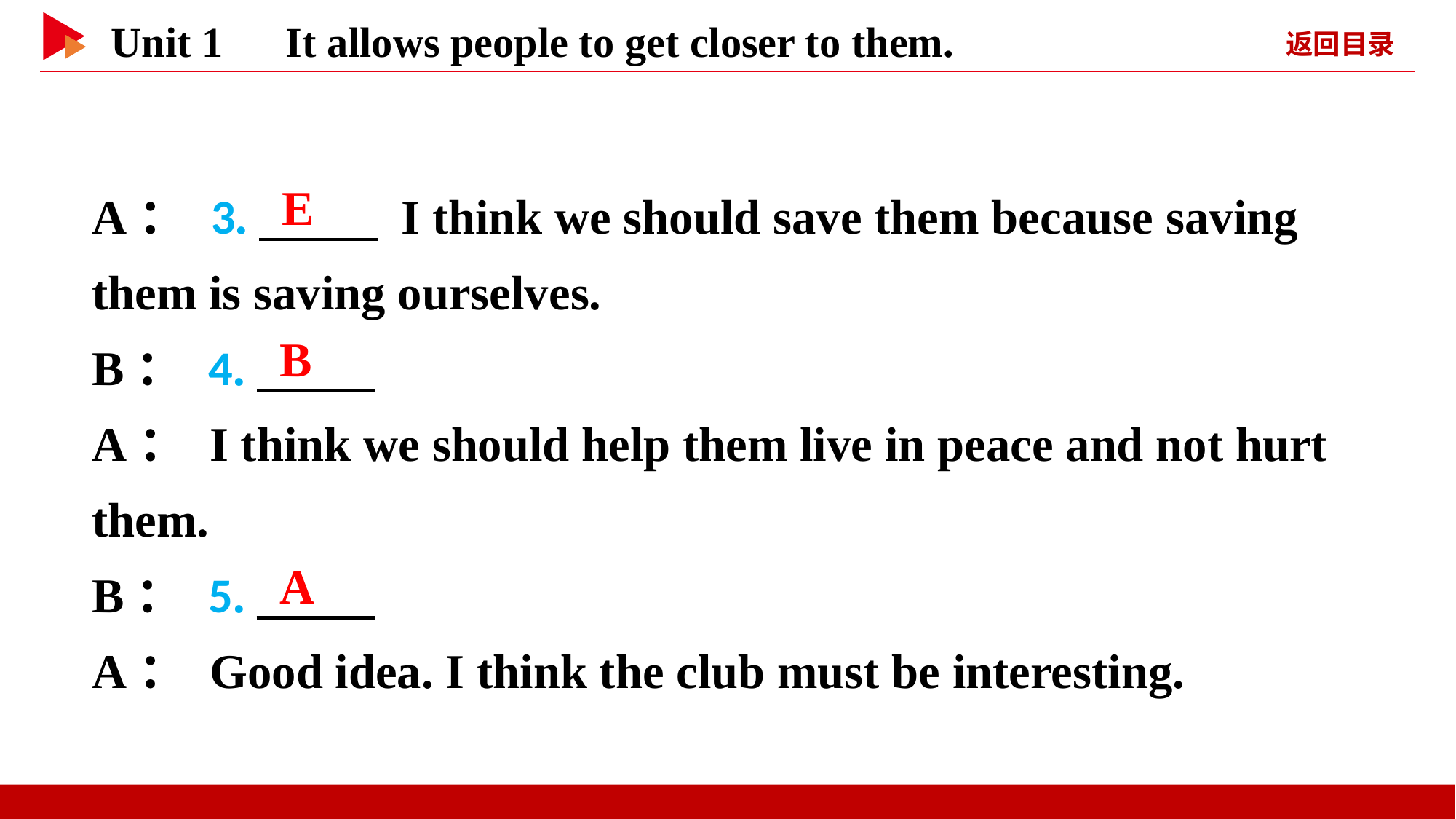

A： 3.　  　 I think we should save them because saving them is saving ourselves.
B： 4.
A： I think we should help them live in peace and not hurt them.
B： 5.
A： Good idea. I think the club must be interesting.
　E
　B
　A